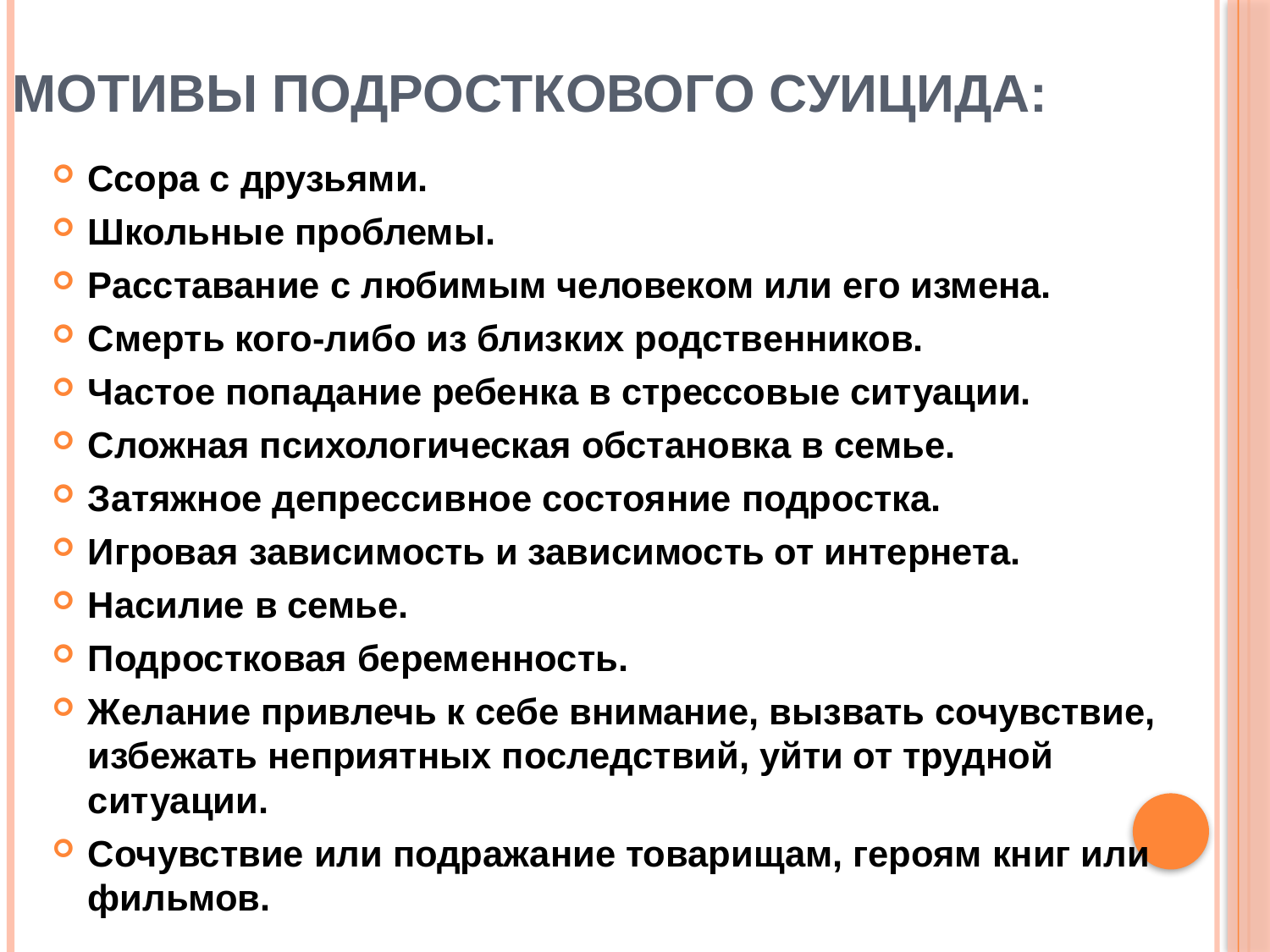

# Мотивы подросткового суицида:
Ссора с друзьями.
Школьные проблемы.
Расставание с любимым человеком или его измена.
Смерть кого-либо из близких родственников.
Частое попадание ребенка в стрессовые ситуации.
Сложная психологическая обстановка в семье.
Затяжное депрессивное состояние подростка.
Игровая зависимость и зависимость от интернета.
Насилие в семье.
Подростковая беременность.
Желание привлечь к себе внимание, вызвать сочувствие, избежать неприятных последствий, уйти от трудной ситуации.
Сочувствие или подражание товарищам, героям книг или фильмов.